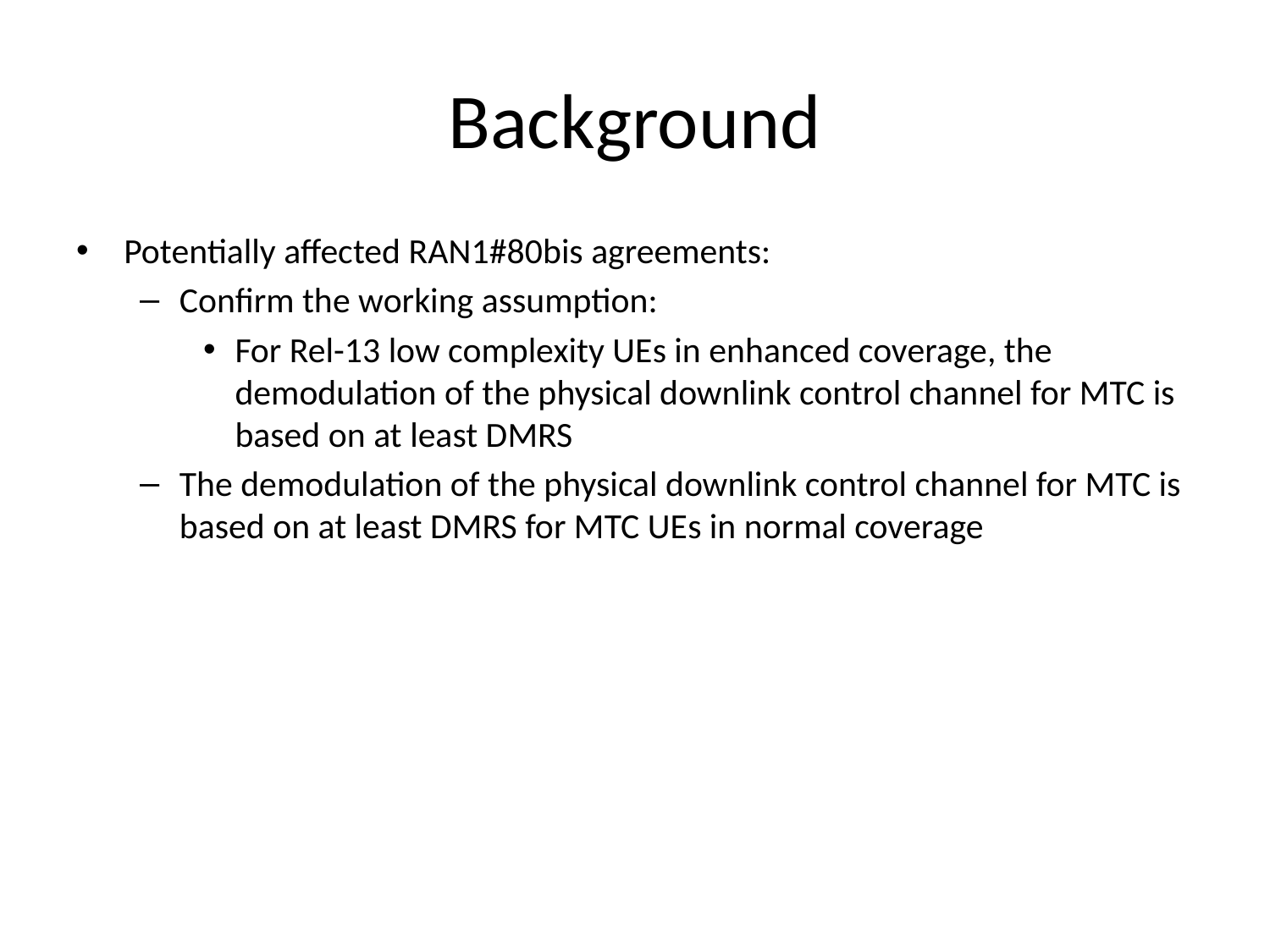

# Background
Potentially affected RAN1#80bis agreements:
Confirm the working assumption:
For Rel-13 low complexity UEs in enhanced coverage, the demodulation of the physical downlink control channel for MTC is based on at least DMRS
The demodulation of the physical downlink control channel for MTC is based on at least DMRS for MTC UEs in normal coverage